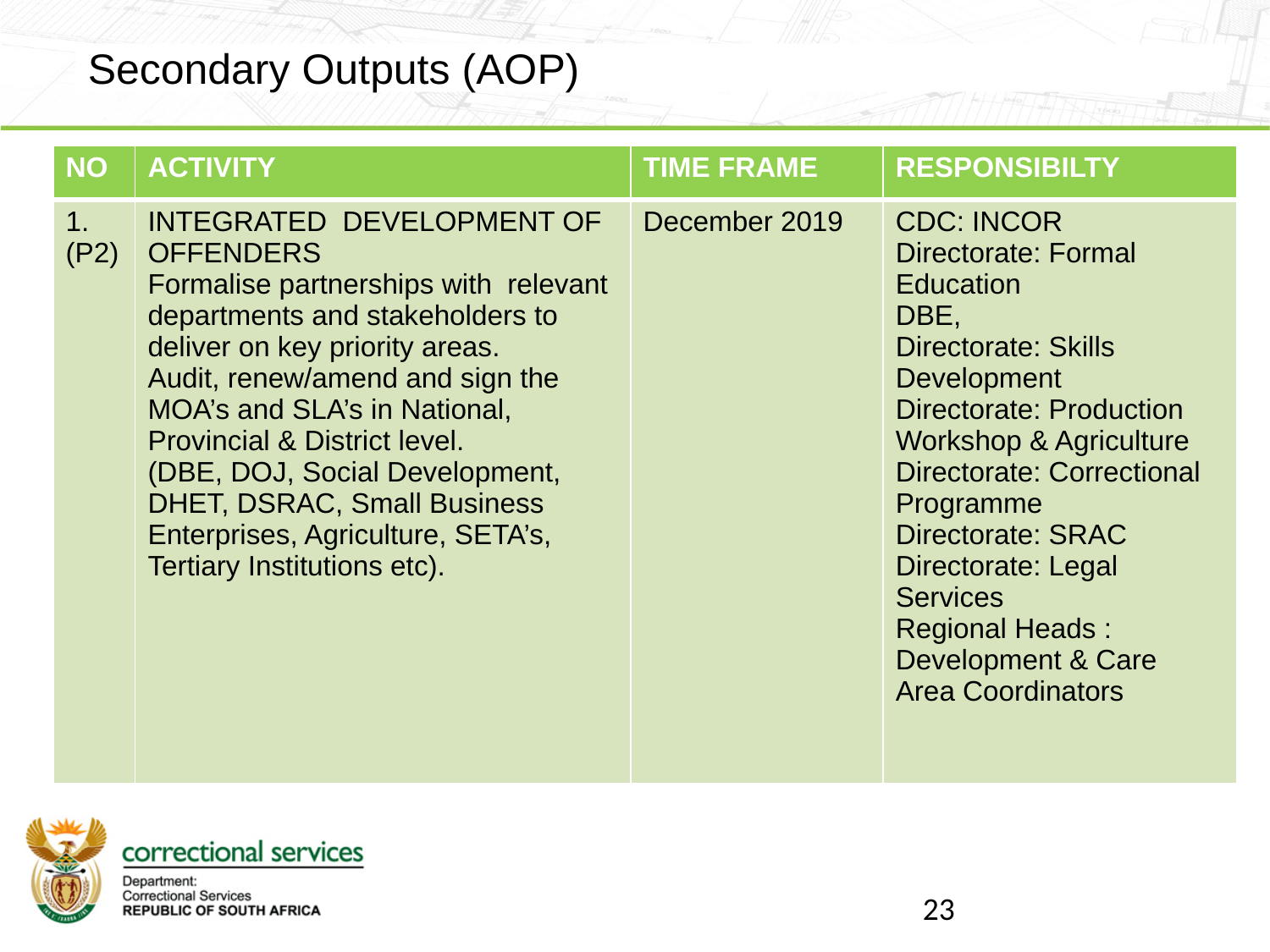

# Secondary Outputs (AOP)
| NO | ACTIVITY | TIME FRAME | RESPONSIBILTY |
| --- | --- | --- | --- |
| 1. (P2) | INTEGRATED DEVELOPMENT OF OFFENDERS Formalise partnerships with relevant departments and stakeholders to deliver on key priority areas. Audit, renew/amend and sign the MOA’s and SLA’s in National, Provincial & District level. (DBE, DOJ, Social Development, DHET, DSRAC, Small Business Enterprises, Agriculture, SETA’s, Tertiary Institutions etc). | December 2019 | CDC: INCOR Directorate: Formal Education DBE, Directorate: Skills Development Directorate: Production Workshop & Agriculture Directorate: Correctional Programme Directorate: SRAC Directorate: Legal Services Regional Heads : Development & Care Area Coordinators |
23